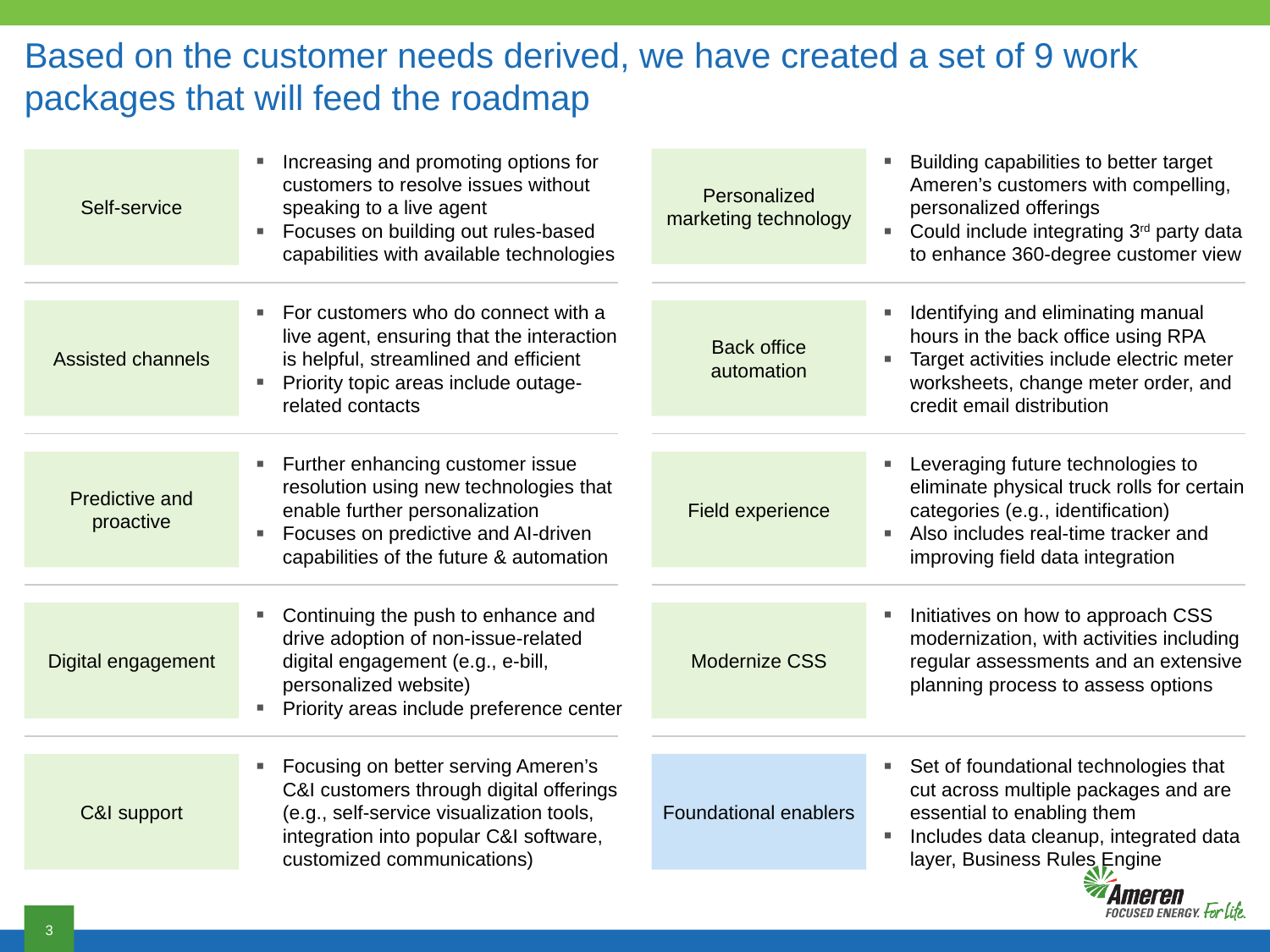

# Based on the customer needs derived, we have created a set of 9 work packages that will feed the roadmap
Personalized marketing technology
Increasing and promoting options for customers to resolve issues without speaking to a live agent
Focuses on building out rules-based capabilities with available technologies
Building capabilities to better target Ameren’s customers with compelling, personalized offerings
Could include integrating 3rd party data to enhance 360-degree customer view
Self-service
Assisted channels
For customers who do connect with a live agent, ensuring that the interaction is helpful, streamlined and efficient
Priority topic areas include outage-related contacts
Back office automation
Identifying and eliminating manual hours in the back office using RPA
Target activities include electric meter worksheets, change meter order, and credit email distribution
Predictive and proactive
Further enhancing customer issue resolution using new technologies that enable further personalization
Focuses on predictive and AI-driven capabilities of the future & automation
Field experience
Leveraging future technologies to eliminate physical truck rolls for certain categories (e.g., identification)
Also includes real-time tracker and improving field data integration
Digital engagement
Continuing the push to enhance and drive adoption of non-issue-related digital engagement (e.g., e-bill, personalized website)
Priority areas include preference center
Modernize CSS
Initiatives on how to approach CSS modernization, with activities including regular assessments and an extensive planning process to assess options
C&I support
Focusing on better serving Ameren’s C&I customers through digital offerings (e.g., self-service visualization tools, integration into popular C&I software, customized communications)
Foundational enablers
Set of foundational technologies that cut across multiple packages and are essential to enabling them
Includes data cleanup, integrated data layer, Business Rules Engine